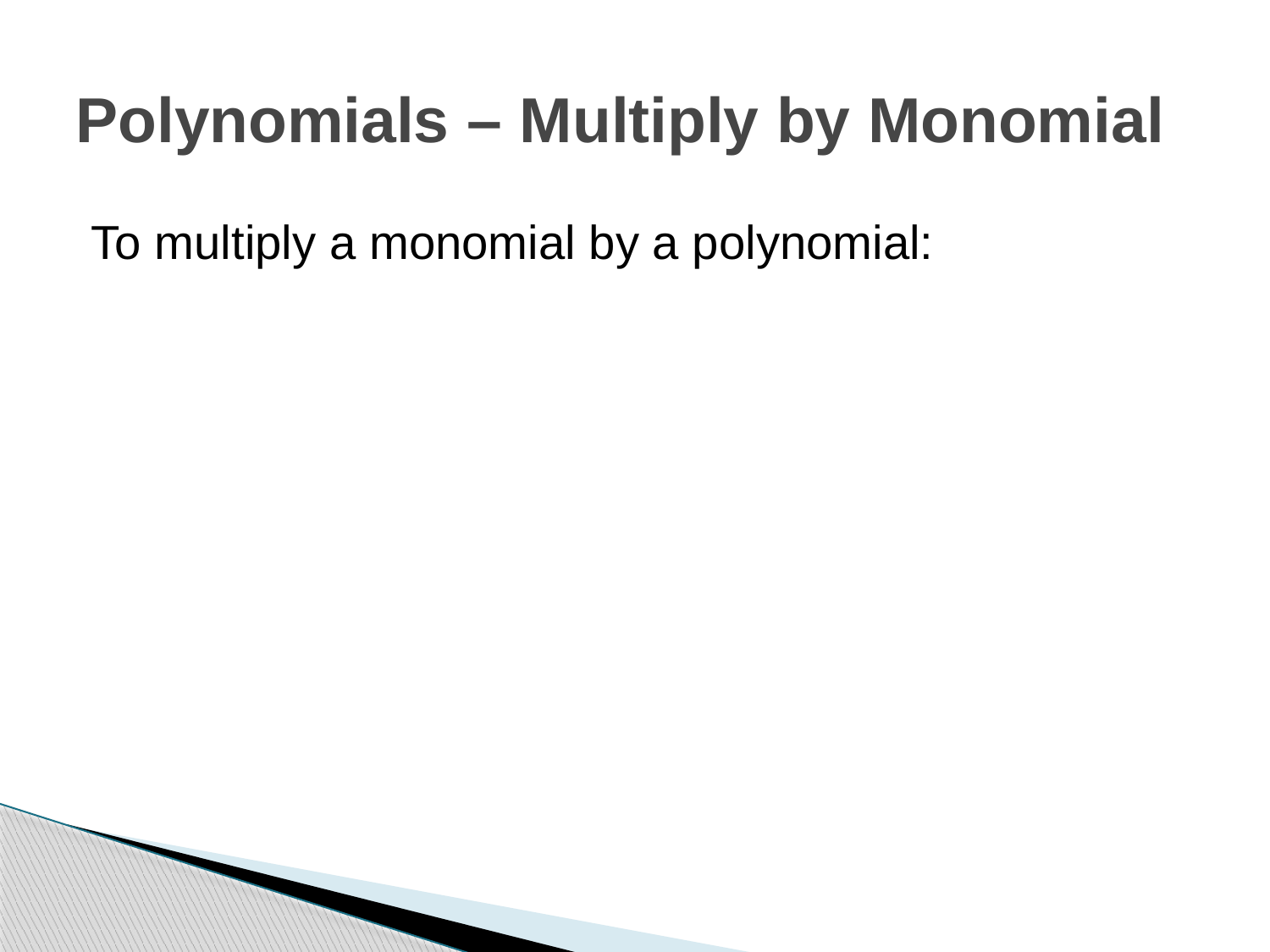

# Polynomials – Multiply by Monomial
To multiply a monomial by a polynomial: